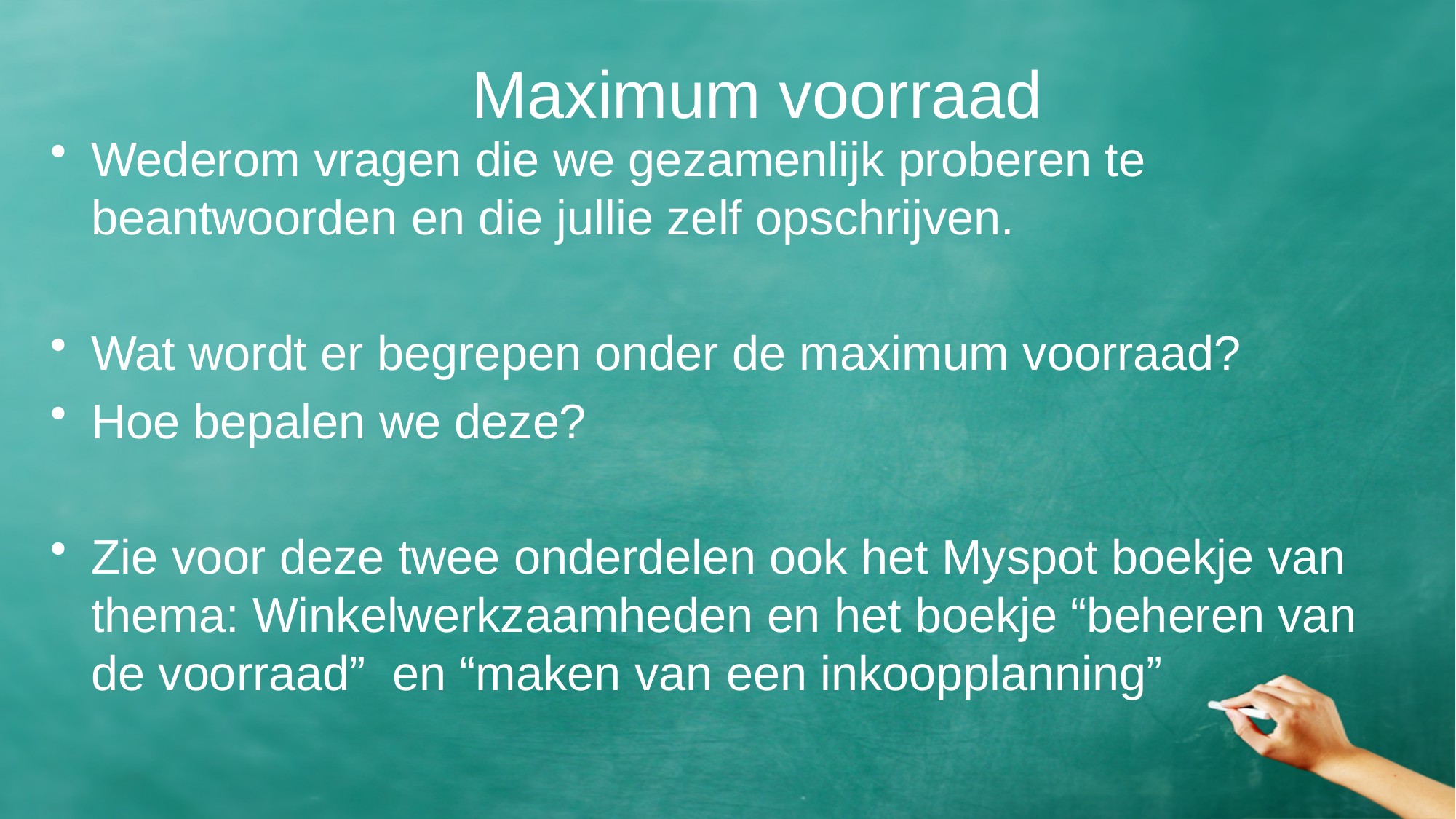

# Maximum voorraad
Wederom vragen die we gezamenlijk proberen te beantwoorden en die jullie zelf opschrijven.

Wat wordt er begrepen onder de maximum voorraad?
Hoe bepalen we deze?

Zie voor deze twee onderdelen ook het Myspot boekje van thema: Winkelwerkzaamheden en het boekje “beheren van de voorraad”  en “maken van een inkoopplanning”